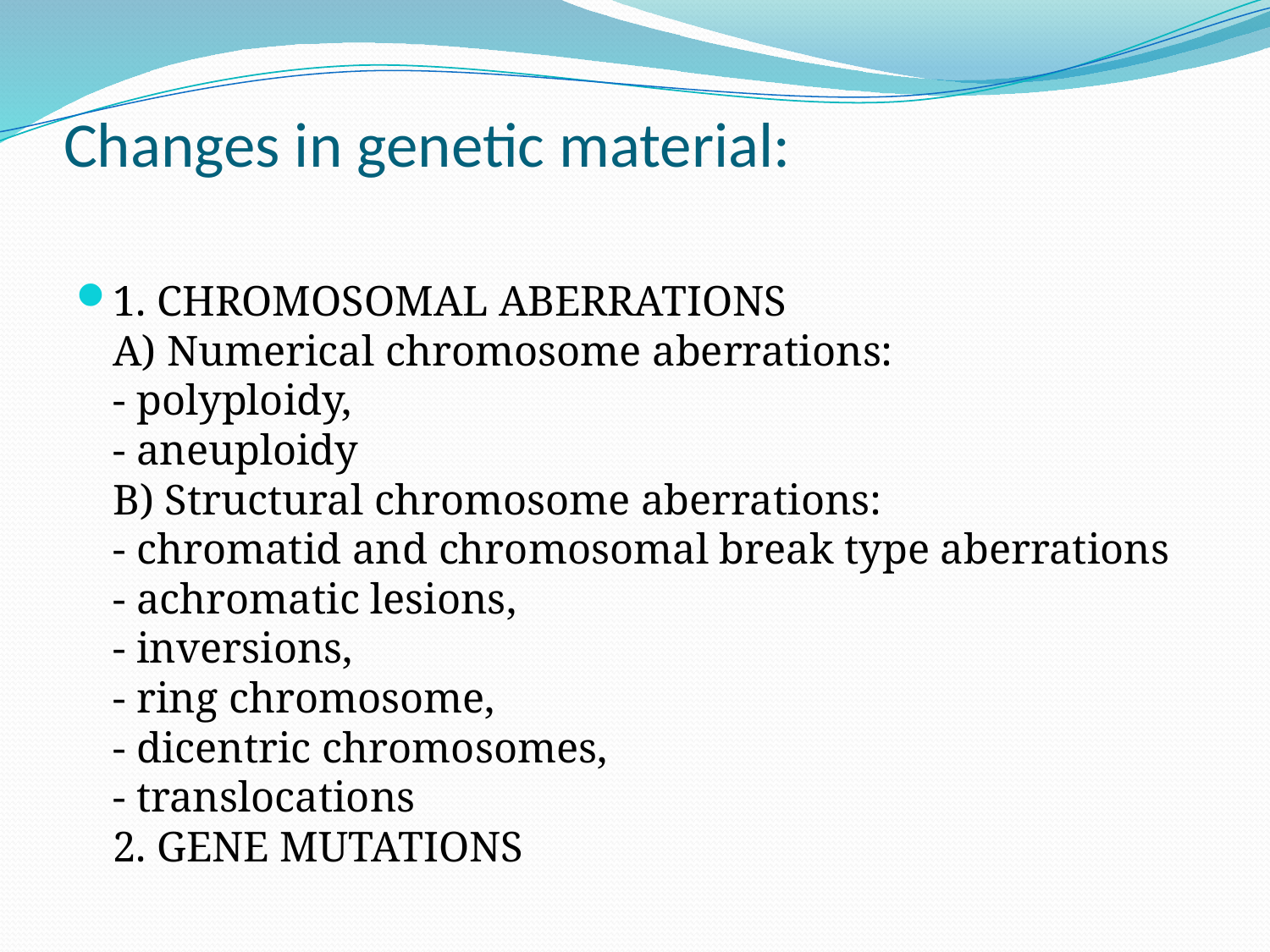

# Changes in genetic material:
1. CHROMOSOMAL ABERRATIONS
A) Numerical chromosome aberrations:
- polyploidy,
- aneuploidy
B) Structural chromosome aberrations:
- chromatid and chromosomal break type aberrations
- achromatic lesions,
- inversions,
- ring chromosome,
- dicentric chromosomes,
- translocations
2. GENE MUTATIONS